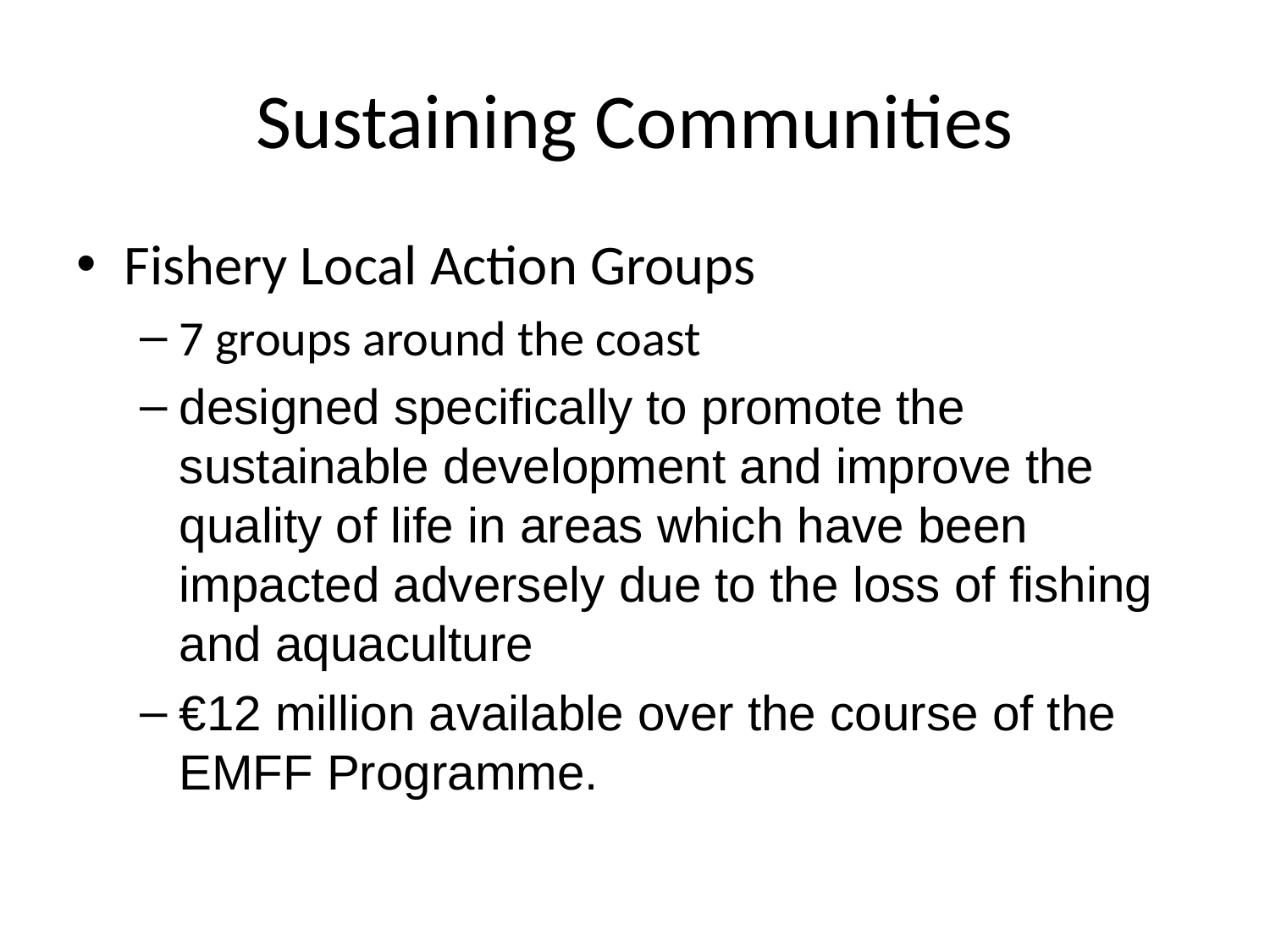

# Sustaining Communities
Fishery Local Action Groups
7 groups around the coast
designed specifically to promote the sustainable development and improve the quality of life in areas which have been impacted adversely due to the loss of fishing and aquaculture
€12 million available over the course of the EMFF Programme.